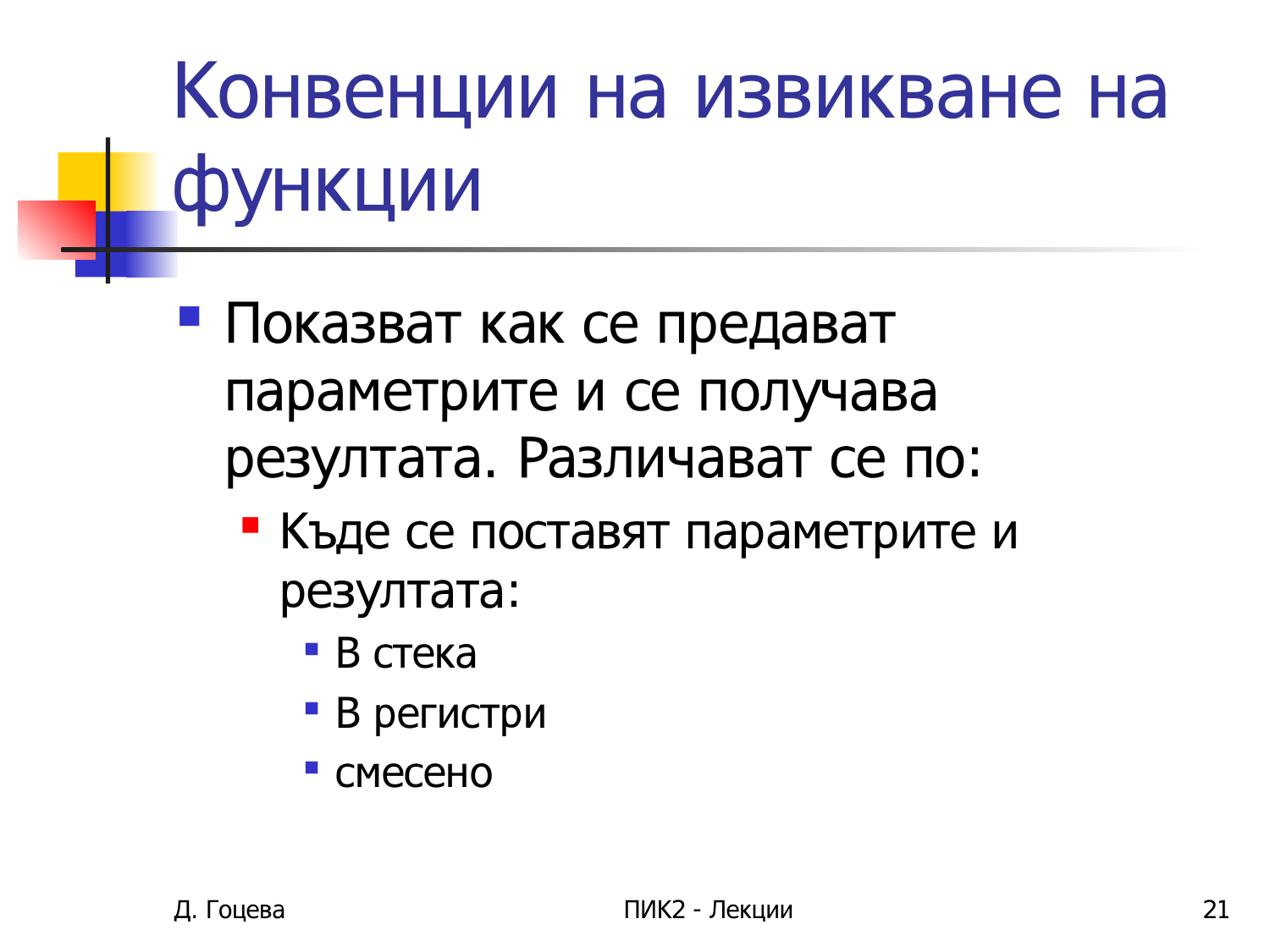

# Конвенции на извикване на функции
Показват как се предават параметрите и се получава резултата. Различават се по:
Къде се поставят параметрите и резултата:
В стека
В регистри
смесено
Д. Гоцева
ПИК2 - Лекции
21